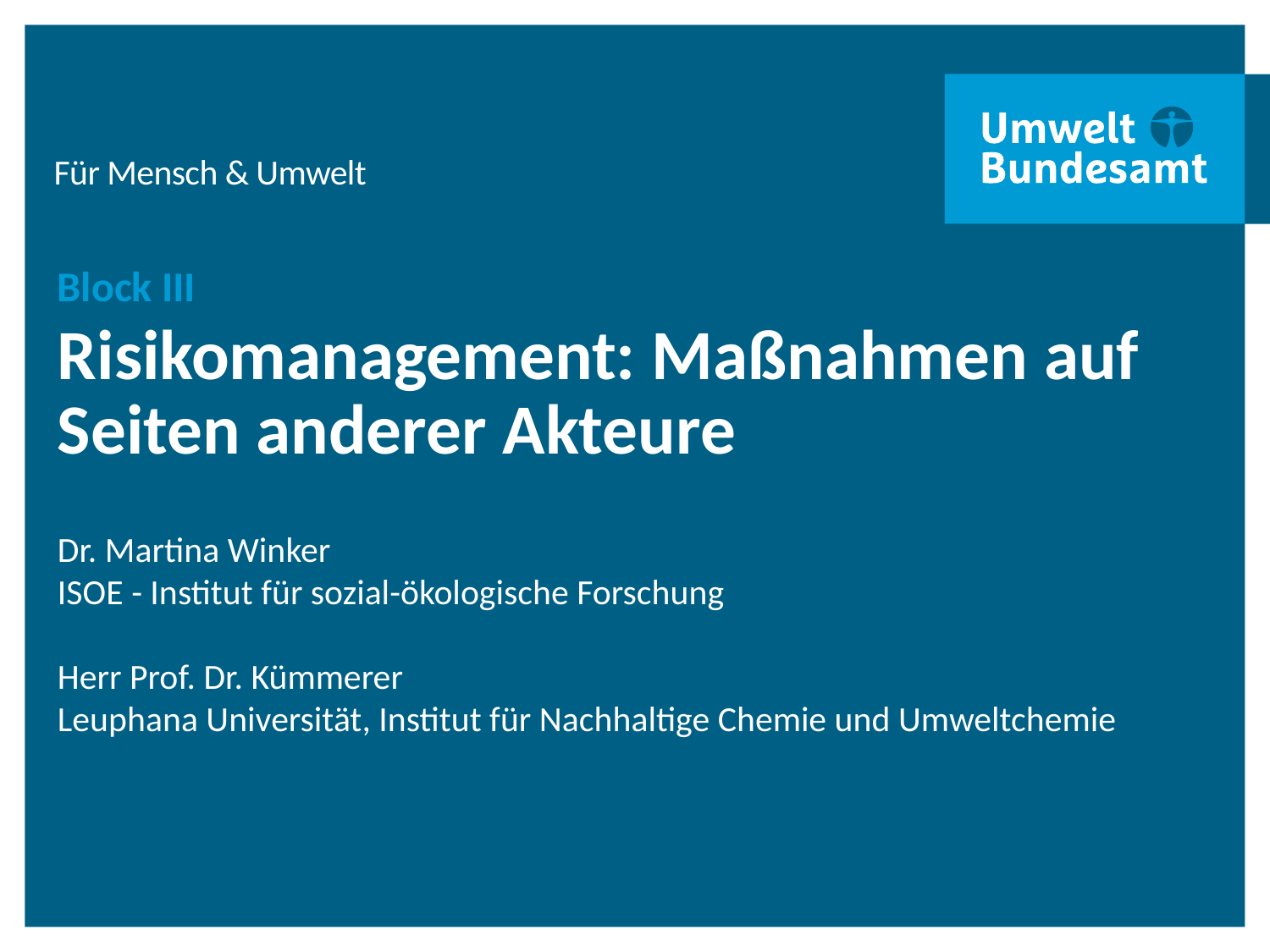

# Block III
Risikomanagement: Maßnahmen auf Seiten anderer Akteure
Dr. Martina Winker
ISOE - Institut für sozial-ökologische Forschung

Herr Prof. Dr. Kümmerer
Leuphana Universität, Institut für Nachhaltige Chemie und Umweltchemie